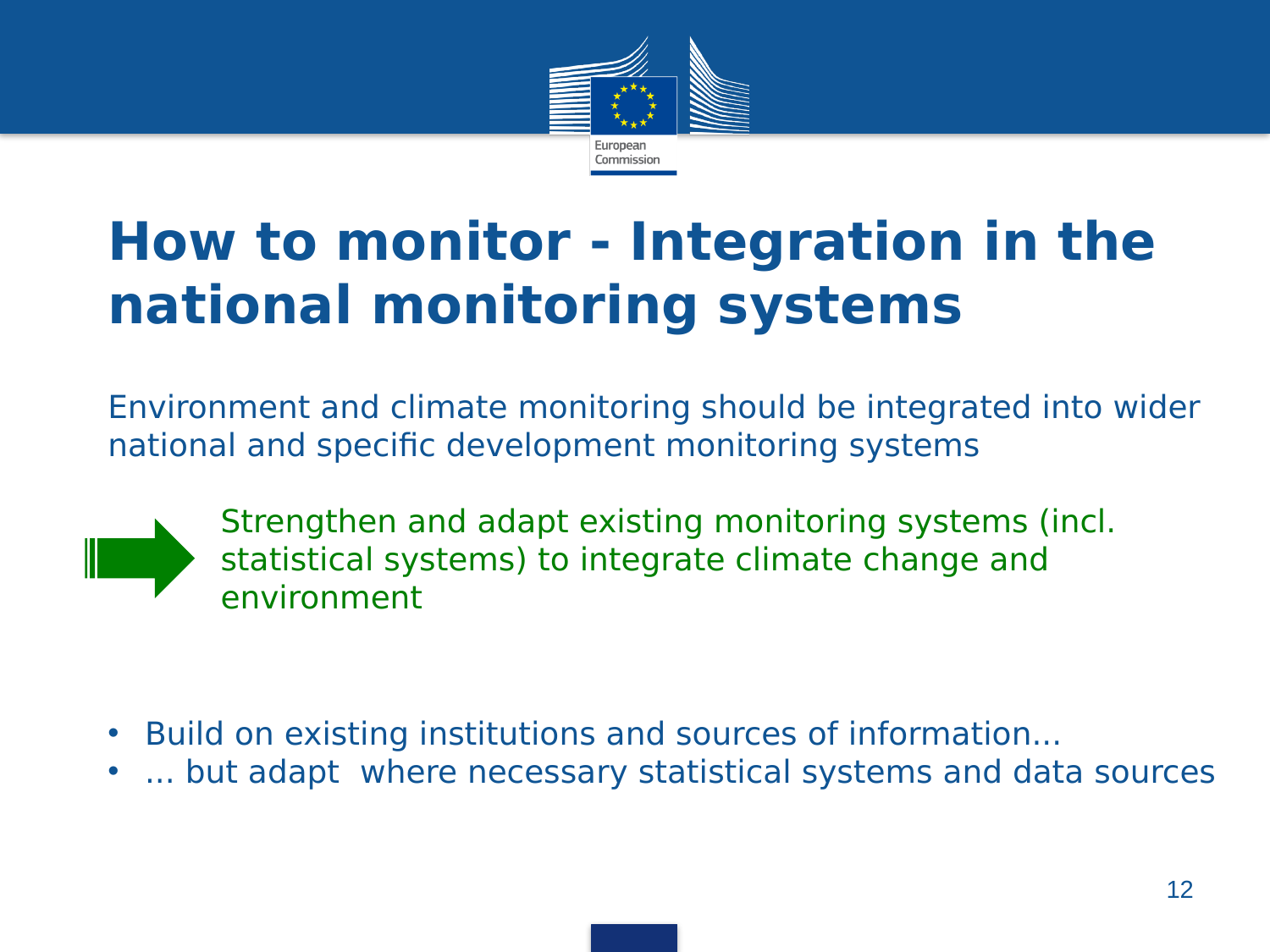

# How to monitor - Integration in the national monitoring systems
Environment and climate monitoring should be integrated into wider national and specific development monitoring systems

Strengthen and adapt existing monitoring systems (incl. statistical systems) to integrate climate change and environment

Build on existing institutions and sources of information...
... but adapt  where necessary statistical systems and data sources
12